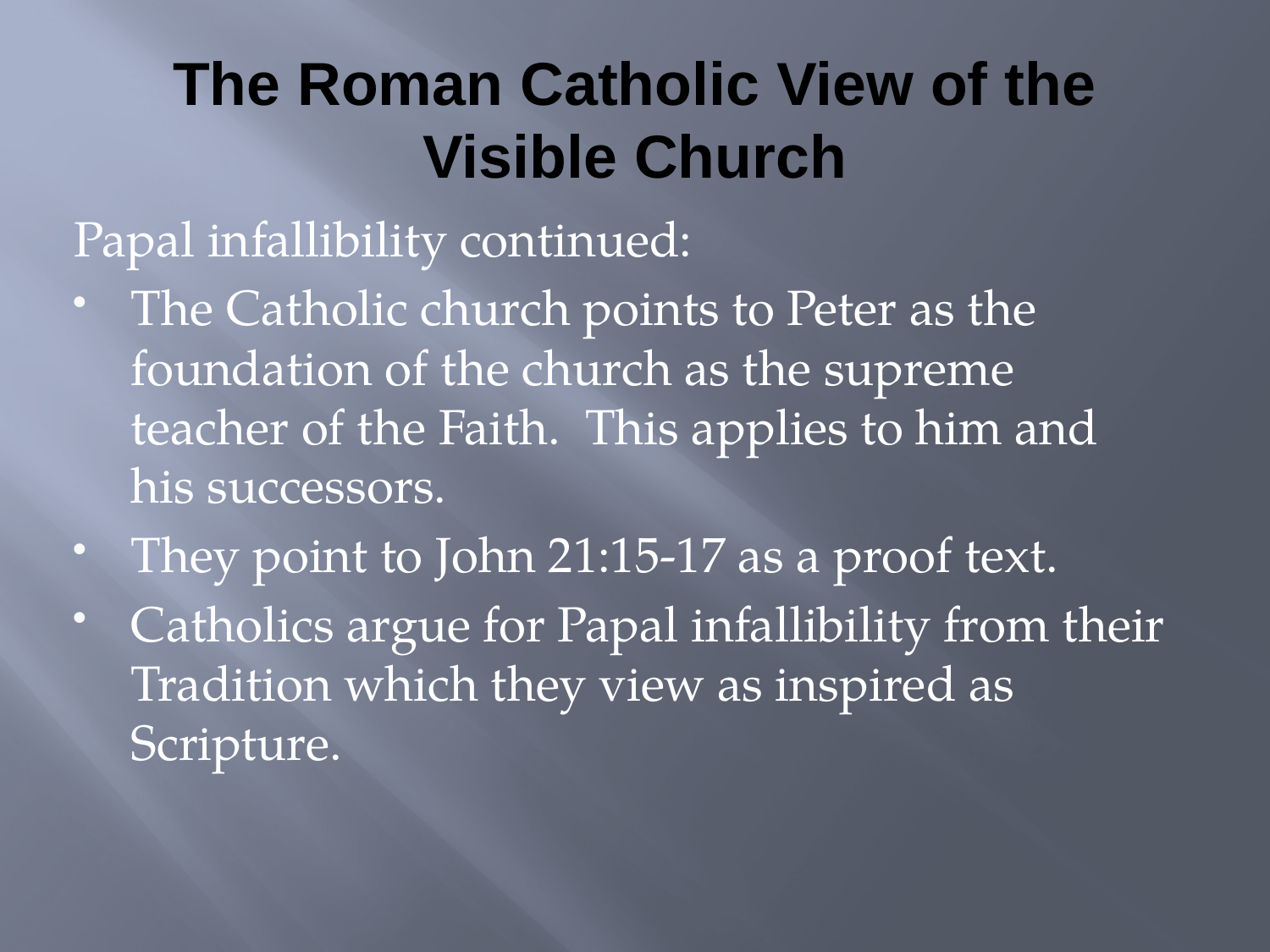

# The Roman Catholic View of the Visible Church
Papal infallibility continued:
The Catholic church points to Peter as the foundation of the church as the supreme teacher of the Faith.  This applies to him and his successors.
They point to John 21:15-17 as a proof text.
Catholics argue for Papal infallibility from their Tradition which they view as inspired as Scripture.